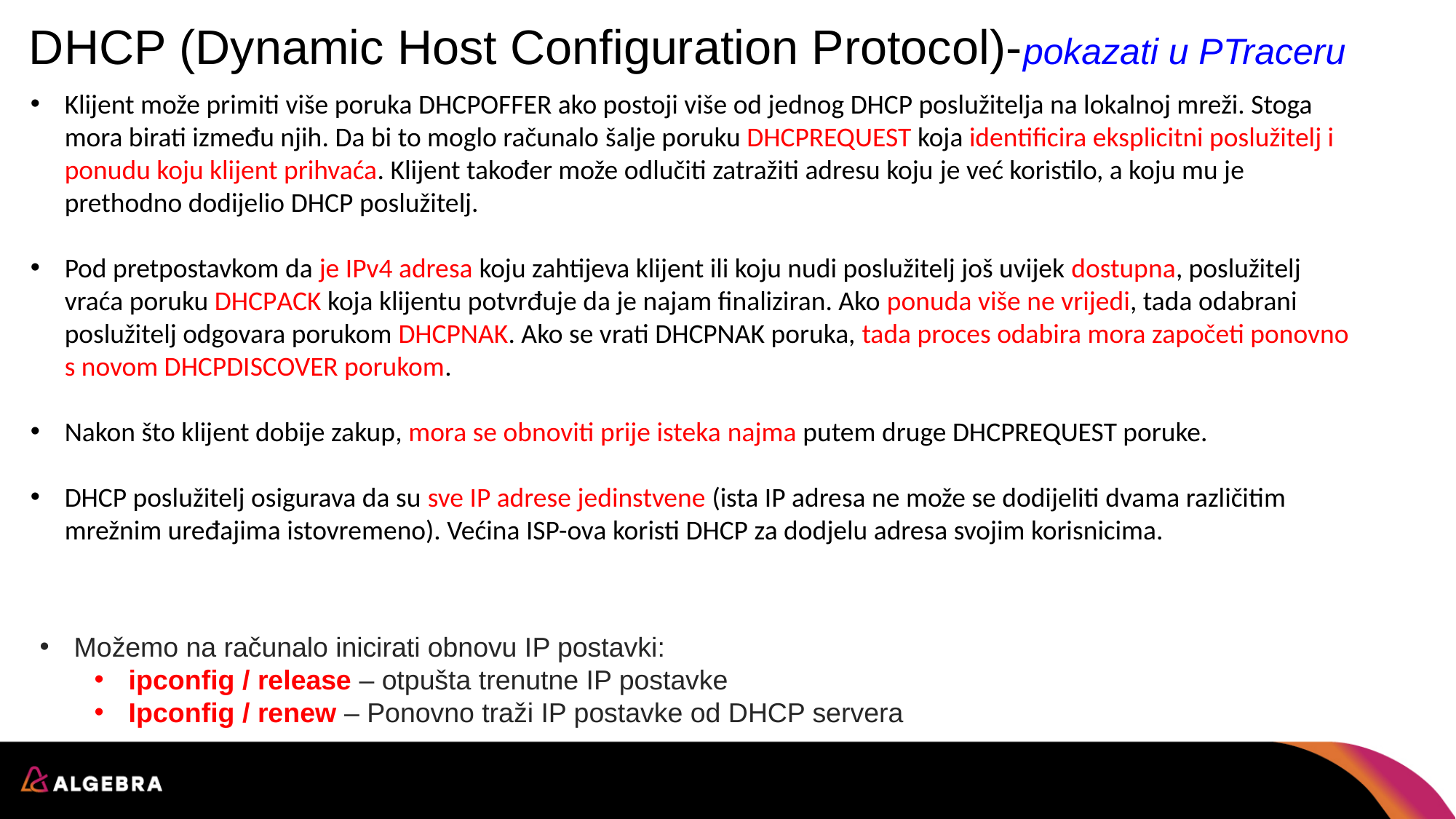

# DHCP (Dynamic Host Configuration Protocol)-pokazati u PTraceru
Klijent može primiti više poruka DHCPOFFER ako postoji više od jednog DHCP poslužitelja na lokalnoj mreži. Stoga mora birati između njih. Da bi to moglo računalo šalje poruku DHCPREQUEST koja identificira eksplicitni poslužitelj i ponudu koju klijent prihvaća. Klijent također može odlučiti zatražiti adresu koju je već koristilo, a koju mu je prethodno dodijelio DHCP poslužitelj.

Pod pretpostavkom da je IPv4 adresa koju zahtijeva klijent ili koju nudi poslužitelj još uvijek dostupna, poslužitelj vraća poruku DHCPACK koja klijentu potvrđuje da je najam finaliziran. Ako ponuda više ne vrijedi, tada odabrani poslužitelj odgovara porukom DHCPNAK. Ako se vrati DHCPNAK poruka, tada proces odabira mora započeti ponovno s novom DHCPDISCOVER porukom.

Nakon što klijent dobije zakup, mora se obnoviti prije isteka najma putem druge DHCPREQUEST poruke.

DHCP poslužitelj osigurava da su sve IP adrese jedinstvene (ista IP adresa ne može se dodijeliti dvama različitim mrežnim uređajima istovremeno). Većina ISP-ova koristi DHCP za dodjelu adresa svojim korisnicima.
Možemo na računalo inicirati obnovu IP postavki:
ipconfig / release – otpušta trenutne IP postavke
Ipconfig / renew – Ponovno traži IP postavke od DHCP servera